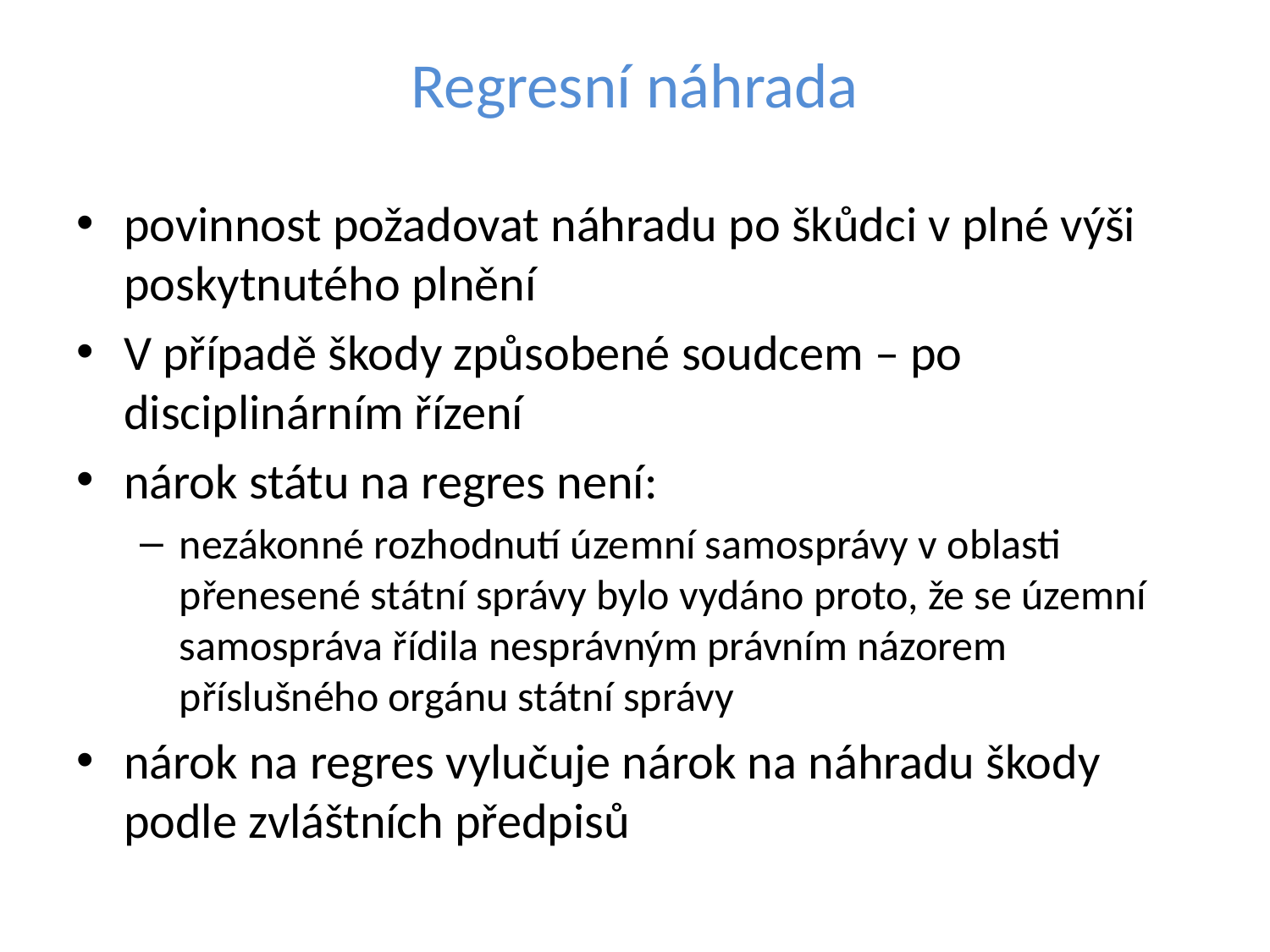

# Regresní náhrada
povinnost požadovat náhradu po škůdci v plné výši poskytnutého plnění
V případě škody způsobené soudcem – po disciplinárním řízení
nárok státu na regres není:
nezákonné rozhodnutí územní samosprávy v oblasti přenesené státní správy bylo vydáno proto, že se územní samospráva řídila nesprávným právním názorem příslušného orgánu státní správy
nárok na regres vylučuje nárok na náhradu škody podle zvláštních předpisů